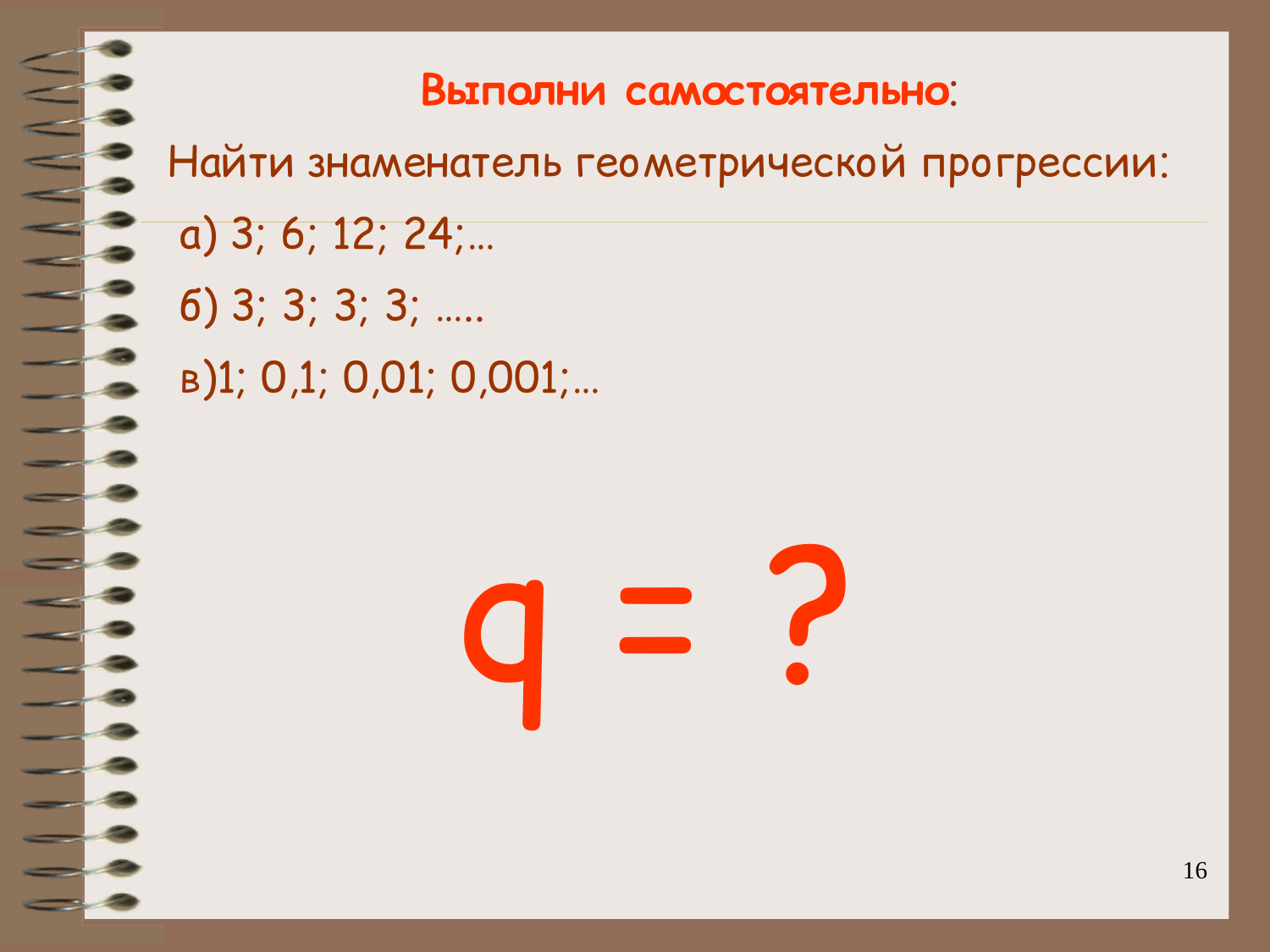

Выполни самостоятельно:
Найти знаменатель геометрической прогрессии:
 а) 3; 6; 12; 24;…
 б) 3; 3; 3; 3; …..
 в)1; 0,1; 0,01; 0,001;…

q = ?

16